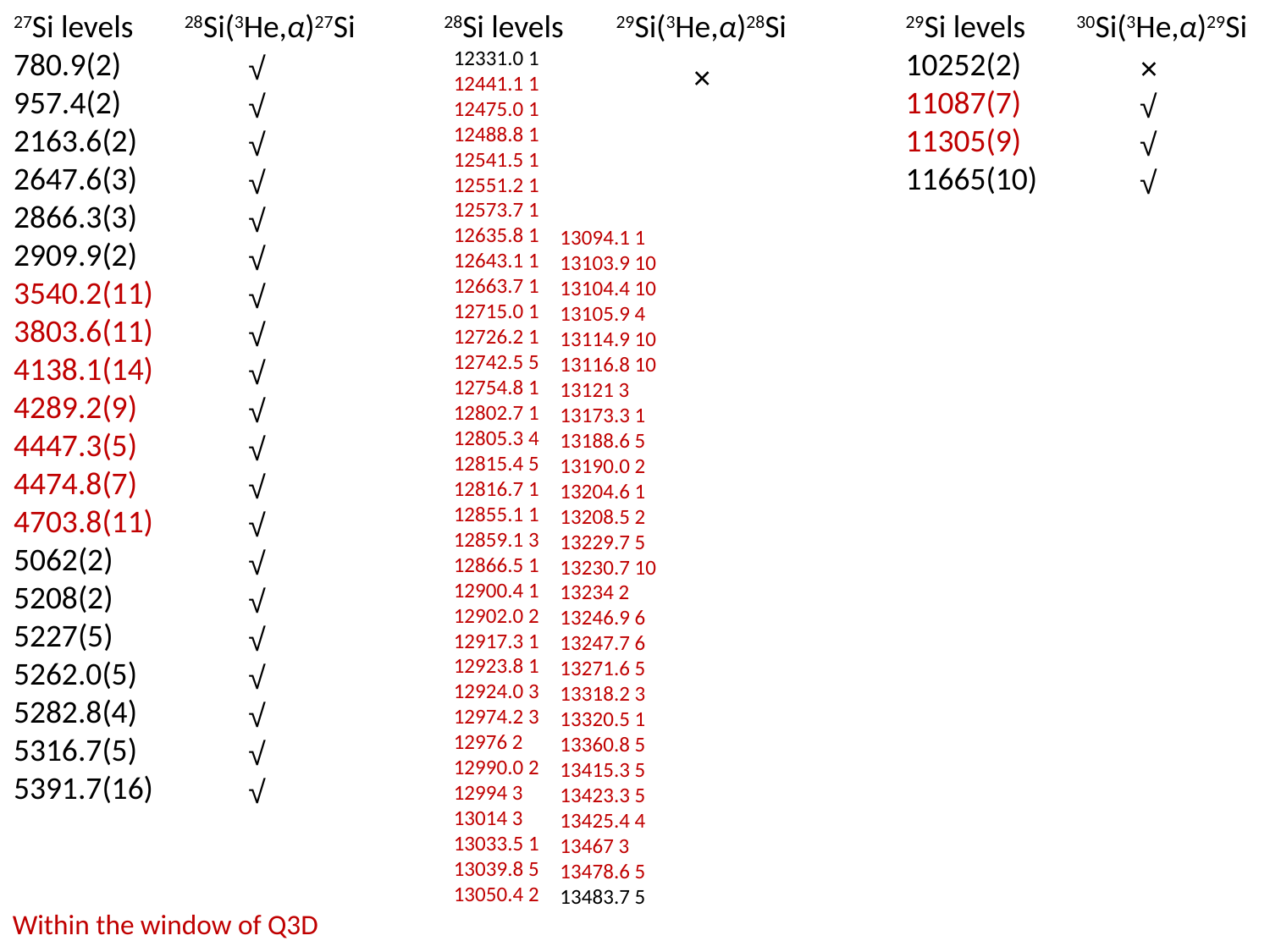

27Si levels
780.9(2)
957.4(2)
2163.6(2)
2647.6(3)
2866.3(3)
2909.9(2)
3540.2(11)
3803.6(11)
4138.1(14)
4289.2(9)
4447.3(5)
4474.8(7)
4703.8(11)
5062(2)
5208(2)
5227(5)
5262.0(5)
5282.8(4)
5316.7(5)
5391.7(16)
28Si(3He,α)27Si
28Si levels
  12331.0 1
  12441.1 1
  12475.0 1
  12488.8 1
  12541.5 1
  12551.2 1
  12573.7 1
  12635.8 1
  12643.1 1
  12663.7 1
  12715.0 1
  12726.2 1
  12742.5 5
  12754.8 1
  12802.7 1
  12805.3 4
  12815.4 5
  12816.7 1
  12855.1 1
  12859.1 3
  12866.5 1
  12900.4 1
  12902.0 2
  12917.3 1
  12923.8 1
  12924.0 3
  12974.2 3
  12976 2
  12990.0 2
  12994 3
  13014 3
  13033.5 1
  13039.8 5
  13050.4 2
29Si(3He,α)28Si
29Si levels
10252(2)
11087(7)
11305(9)
11665(10)
30Si(3He,α)29Si
√
√
√
√
√
√
√
√
√
√
√
√
√
√
√
√
√
√
√
√
×
√
√
√
×
  13094.1 1
  13103.9 10
  13104.4 10
  13105.9 4
  13114.9 10
  13116.8 10
  13121 3
  13173.3 1
  13188.6 5
  13190.0 2
  13204.6 1
  13208.5 2
  13229.7 5
  13230.7 10
  13234 2
  13246.9 6
  13247.7 6
  13271.6 5
  13318.2 3
  13320.5 1
  13360.8 5
  13415.3 5
  13423.3 5
  13425.4 4
  13467 3
  13478.6 5
  13483.7 5
Within the window of Q3D